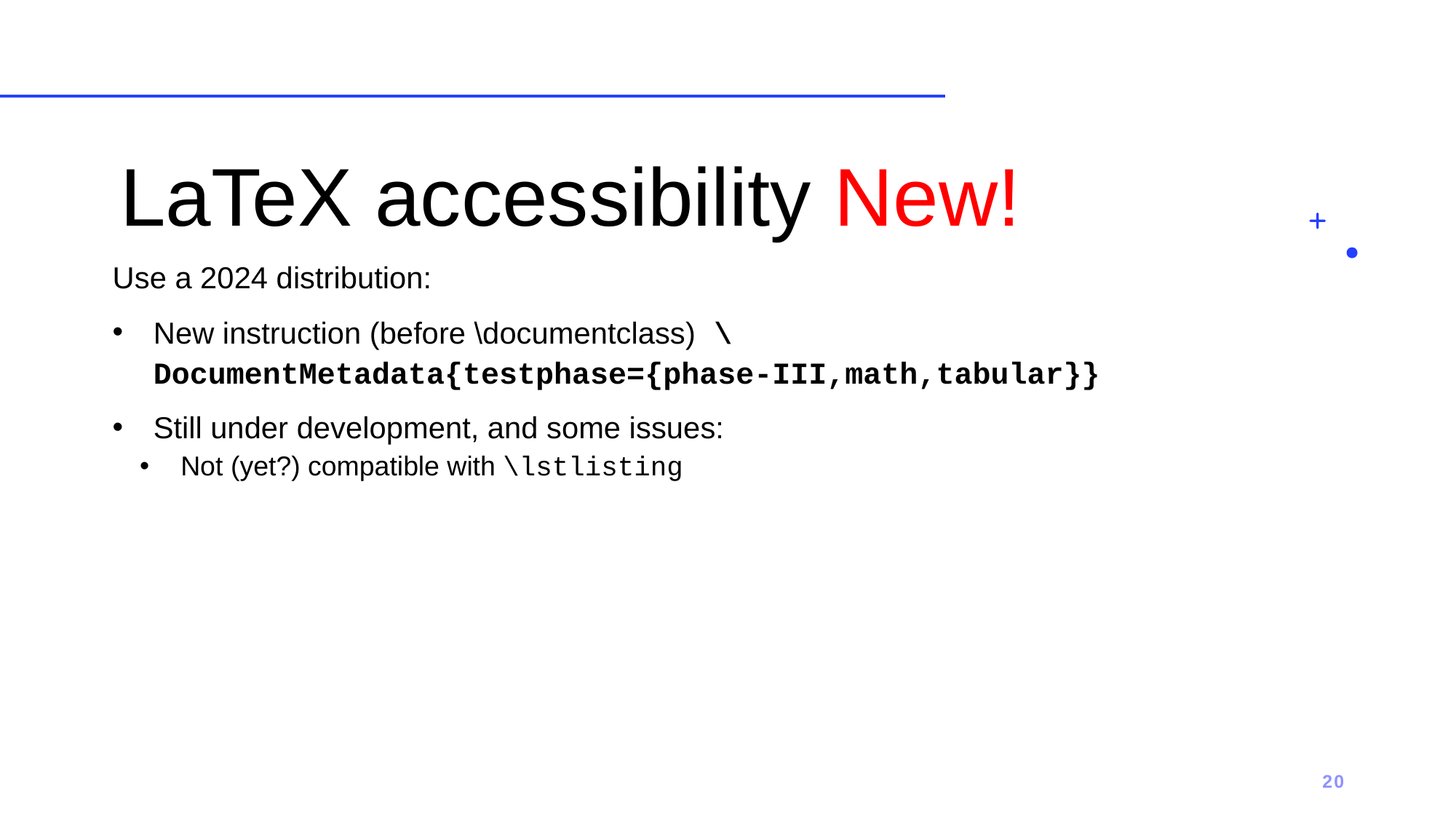

# LaTeX accessibility New!
Use a 2024 distribution:
New instruction (before \documentclass) \DocumentMetadata{testphase={phase-III,math,tabular}}
Still under development, and some issues:
Not (yet?) compatible with \lstlisting

20